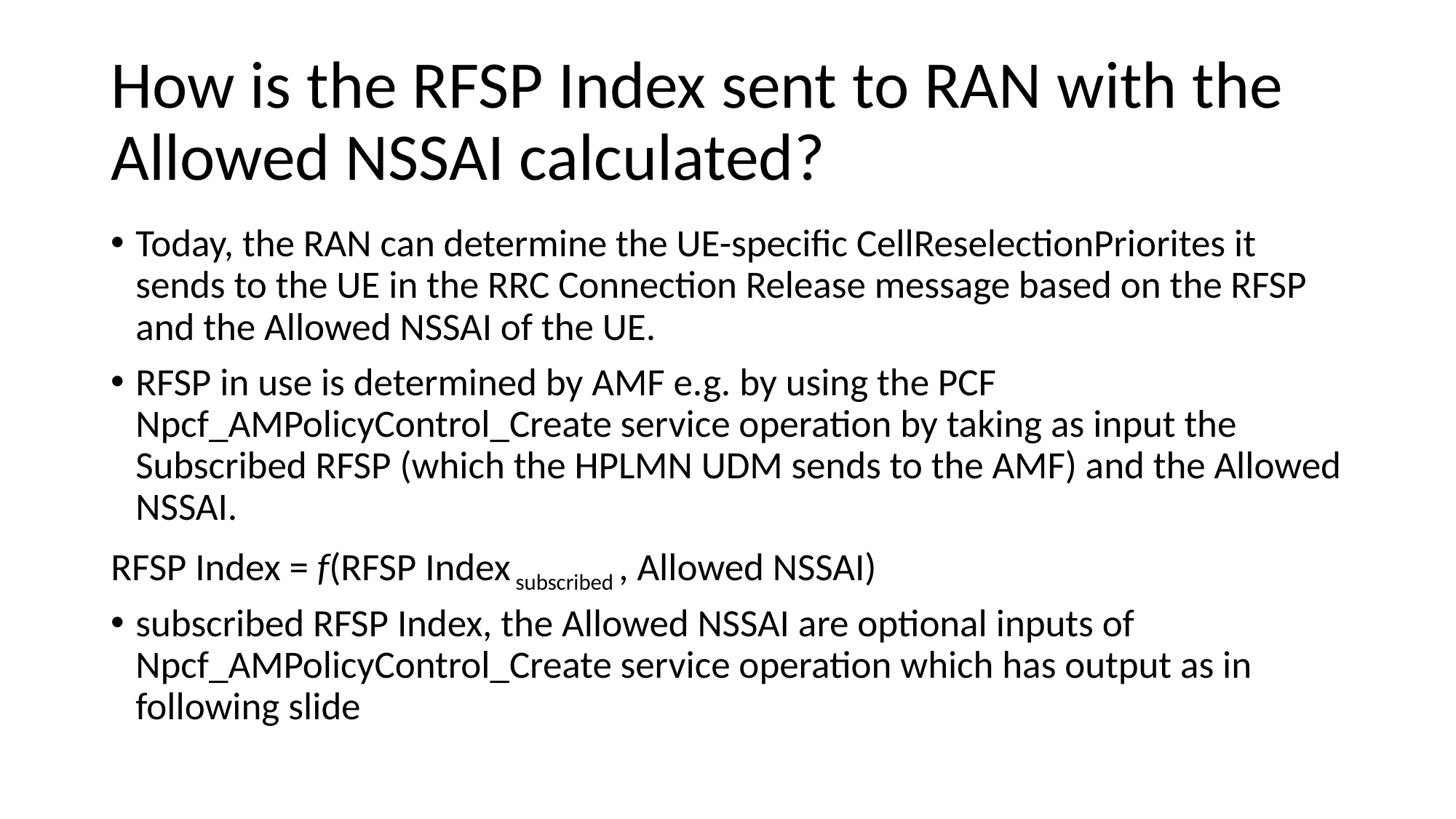

# How is the RFSP Index sent to RAN with the Allowed NSSAI calculated?
Today, the RAN can determine the UE-specific CellReselectionPriorites it sends to the UE in the RRC Connection Release message based on the RFSP and the Allowed NSSAI of the UE.
RFSP in use is determined by AMF e.g. by using the PCF Npcf_AMPolicyControl_Create service operation by taking as input the Subscribed RFSP (which the HPLMN UDM sends to the AMF) and the Allowed NSSAI.
RFSP Index = f(RFSP Index subscribed , Allowed NSSAI)
subscribed RFSP Index, the Allowed NSSAI are optional inputs of Npcf_AMPolicyControl_Create service operation which has output as in following slide